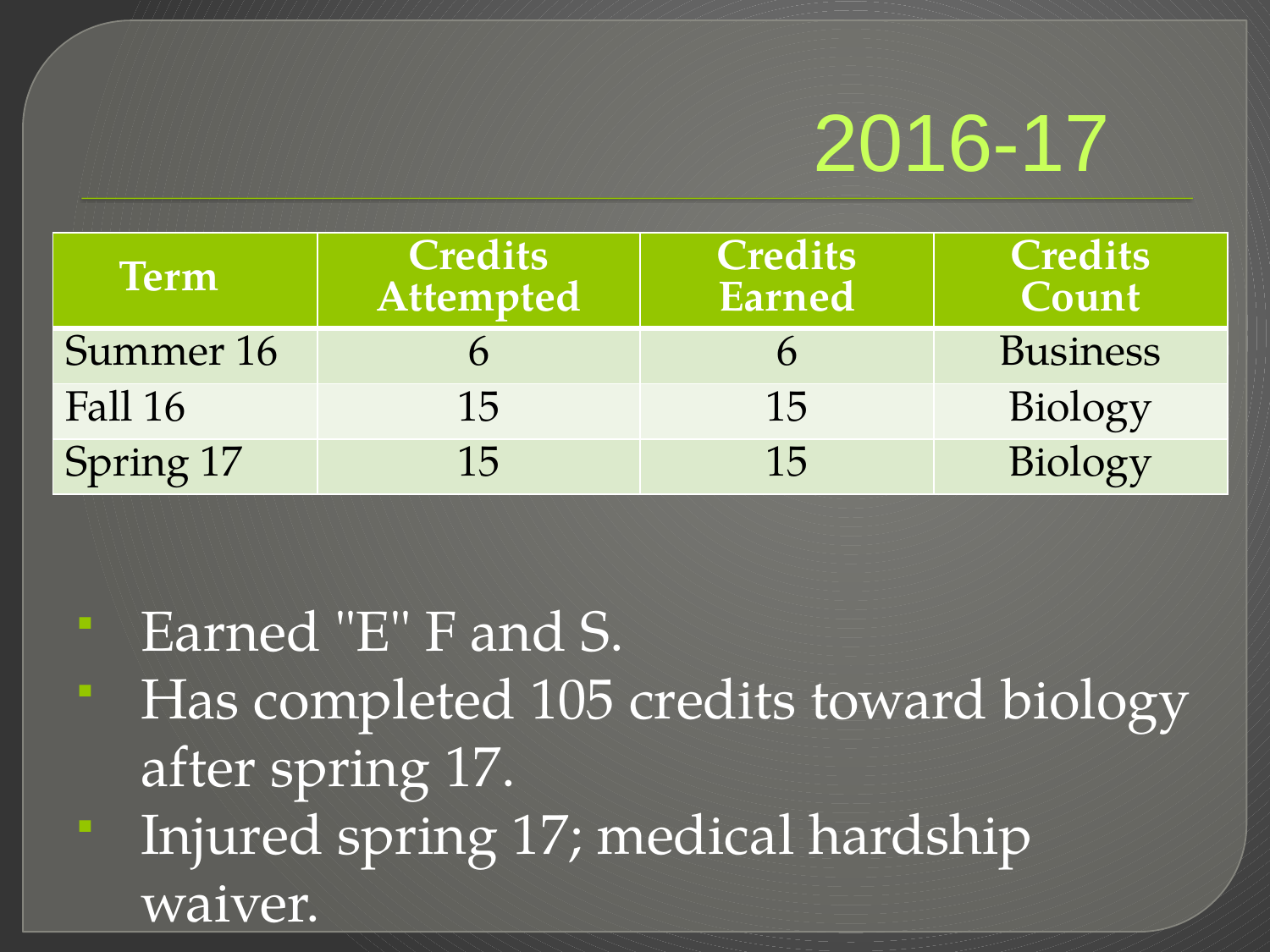

# 2016-17
| Term | Credits Attempted | Credits Earned | Credits Count |
| --- | --- | --- | --- |
| Summer 16 | 6 | 6 | Business |
| Fall 16 | 15 | 15 | Biology |
| Spring 17 | 15 | 15 | Biology |
Earned "E" F and S.
Has completed 105 credits toward biology after spring 17.
Injured spring 17; medical hardship waiver.